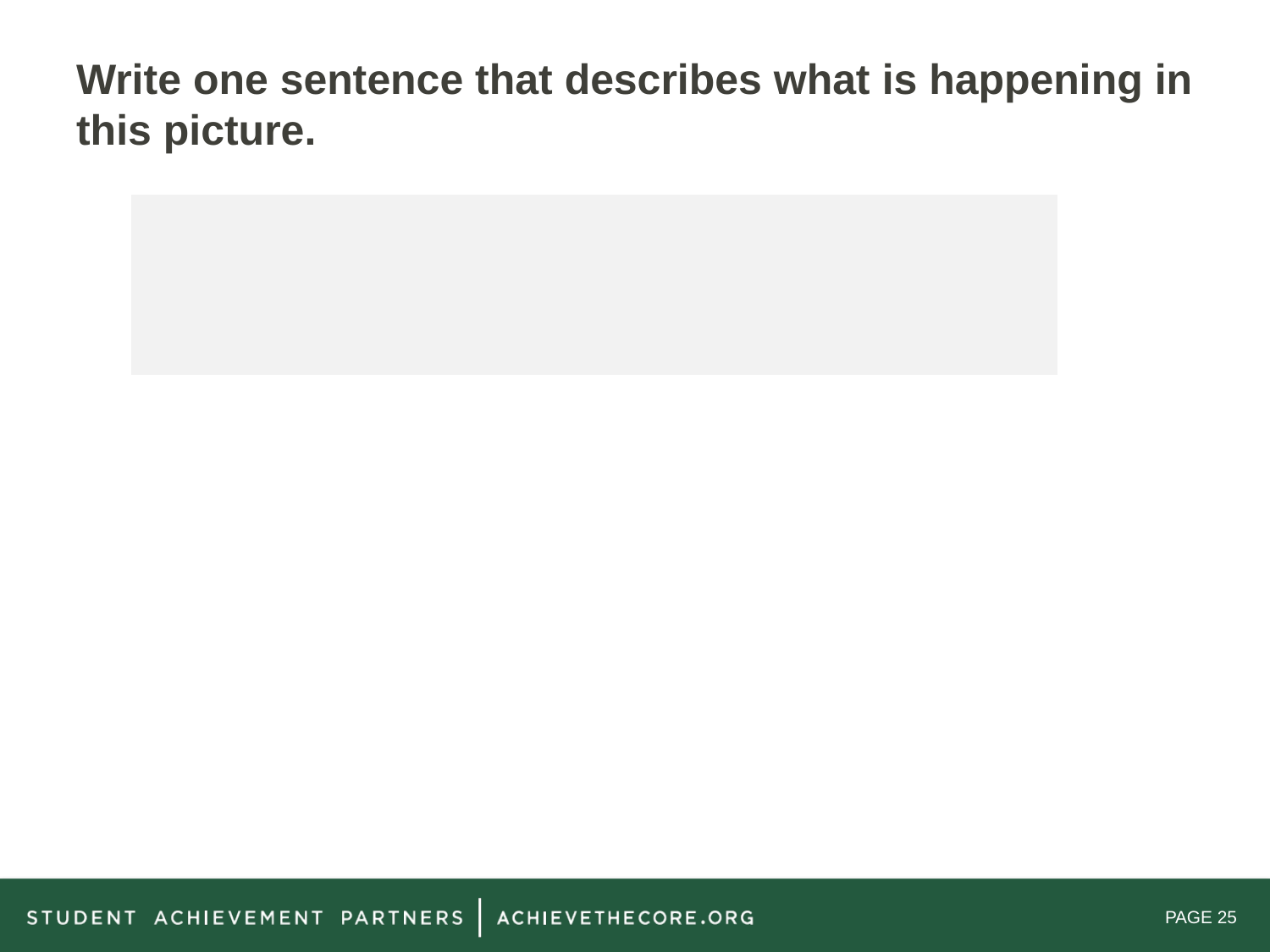

Write one sentence that describes what is happening in this picture.

|  |
| --- |